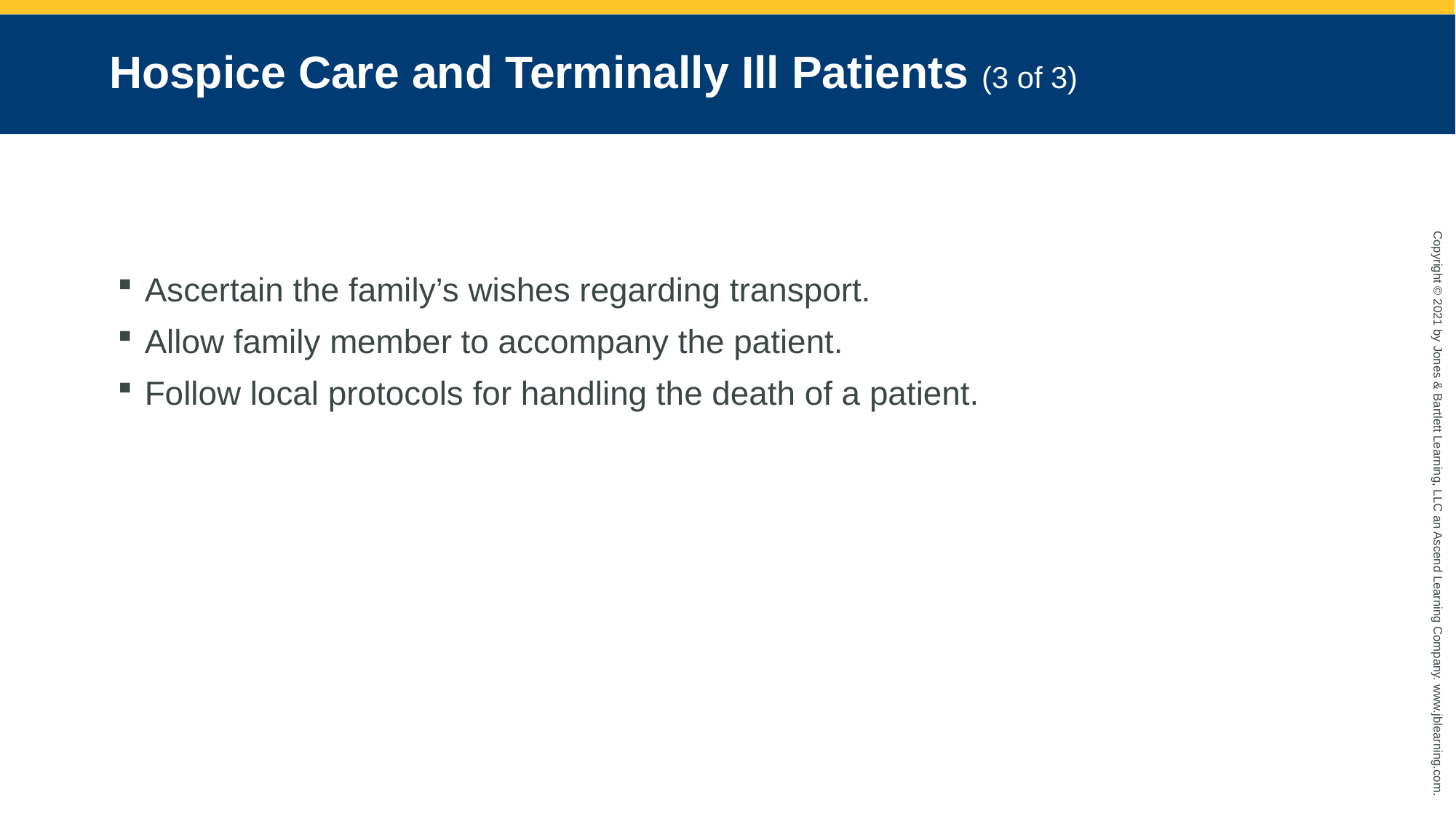

# Hospice Care and Terminally Ill Patients (3 of 3)
Ascertain the family’s wishes regarding transport.
Allow family member to accompany the patient.
Follow local protocols for handling the death of a patient.